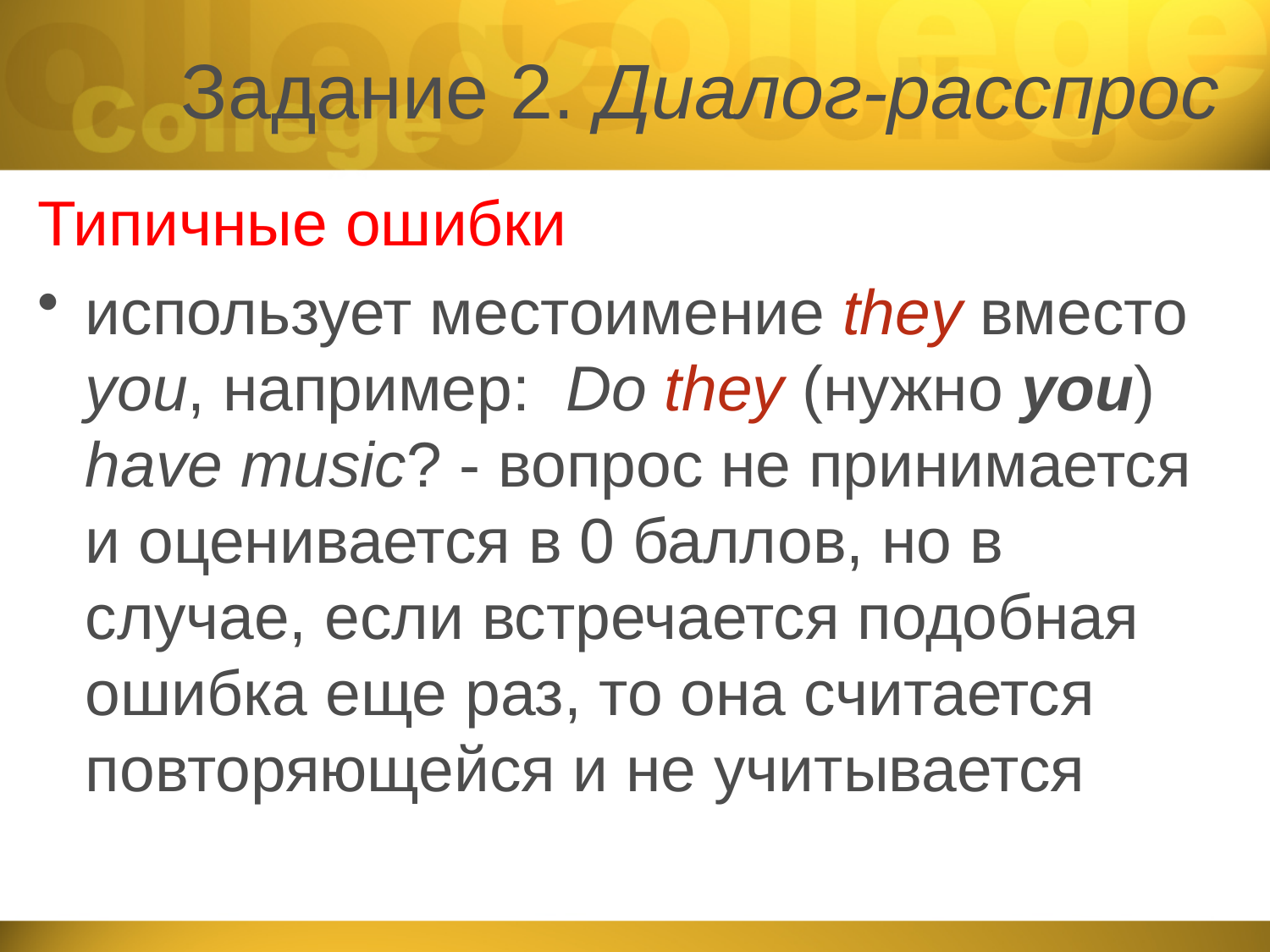

# Задание 2. Диалог-расспрос
Типичные ошибки
использует местоимение they вместо you, например:  Do they (нужно you) have music? - вопрос не принимается и оценивается в 0 баллов, но в случае, если встречается подобная ошибка еще раз, то она считается повторяющейся и не учитывается